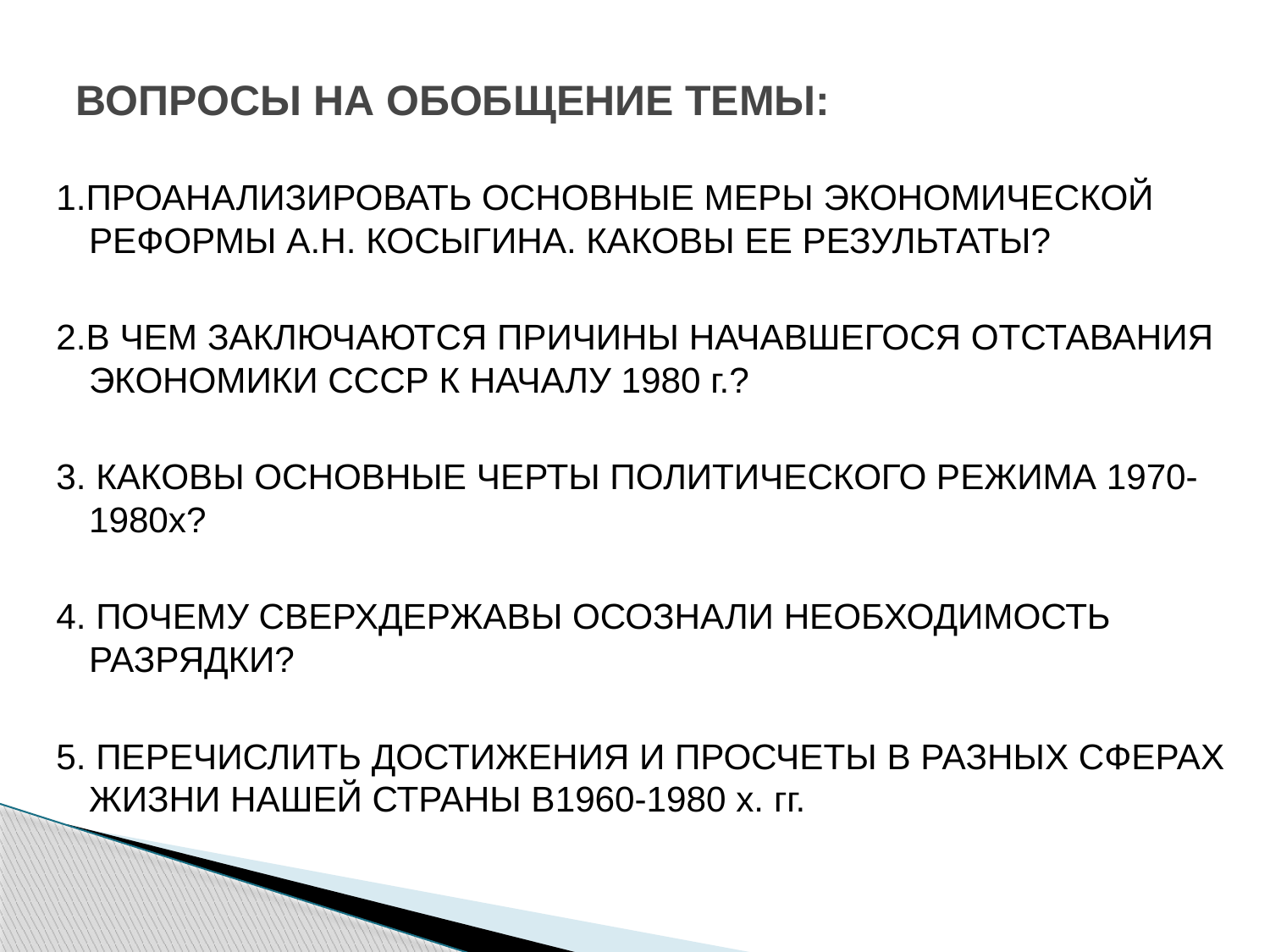

# ВОПРОСЫ НА ОБОБЩЕНИЕ ТЕМЫ:
1.ПРОАНАЛИЗИРОВАТЬ ОСНОВНЫЕ МЕРЫ ЭКОНОМИЧЕСКОЙ РЕФОРМЫ А.Н. КОСЫГИНА. КАКОВЫ ЕЕ РЕЗУЛЬТАТЫ?

2.В ЧЕМ ЗАКЛЮЧАЮТСЯ ПРИЧИНЫ НАЧАВШЕГОСЯ ОТСТАВАНИЯ ЭКОНОМИКИ СССР К НАЧАЛУ 1980 г.?

3. КАКОВЫ ОСНОВНЫЕ ЧЕРТЫ ПОЛИТИЧЕСКОГО РЕЖИМА 1970-1980х?

4. ПОЧЕМУ СВЕРХДЕРЖАВЫ ОСОЗНАЛИ НЕОБХОДИМОСТЬ РАЗРЯДКИ?

5. ПЕРЕЧИСЛИТЬ ДОСТИЖЕНИЯ И ПРОСЧЕТЫ В РАЗНЫХ СФЕРАХ ЖИЗНИ НАШЕЙ СТРАНЫ В1960-1980 х. гг.